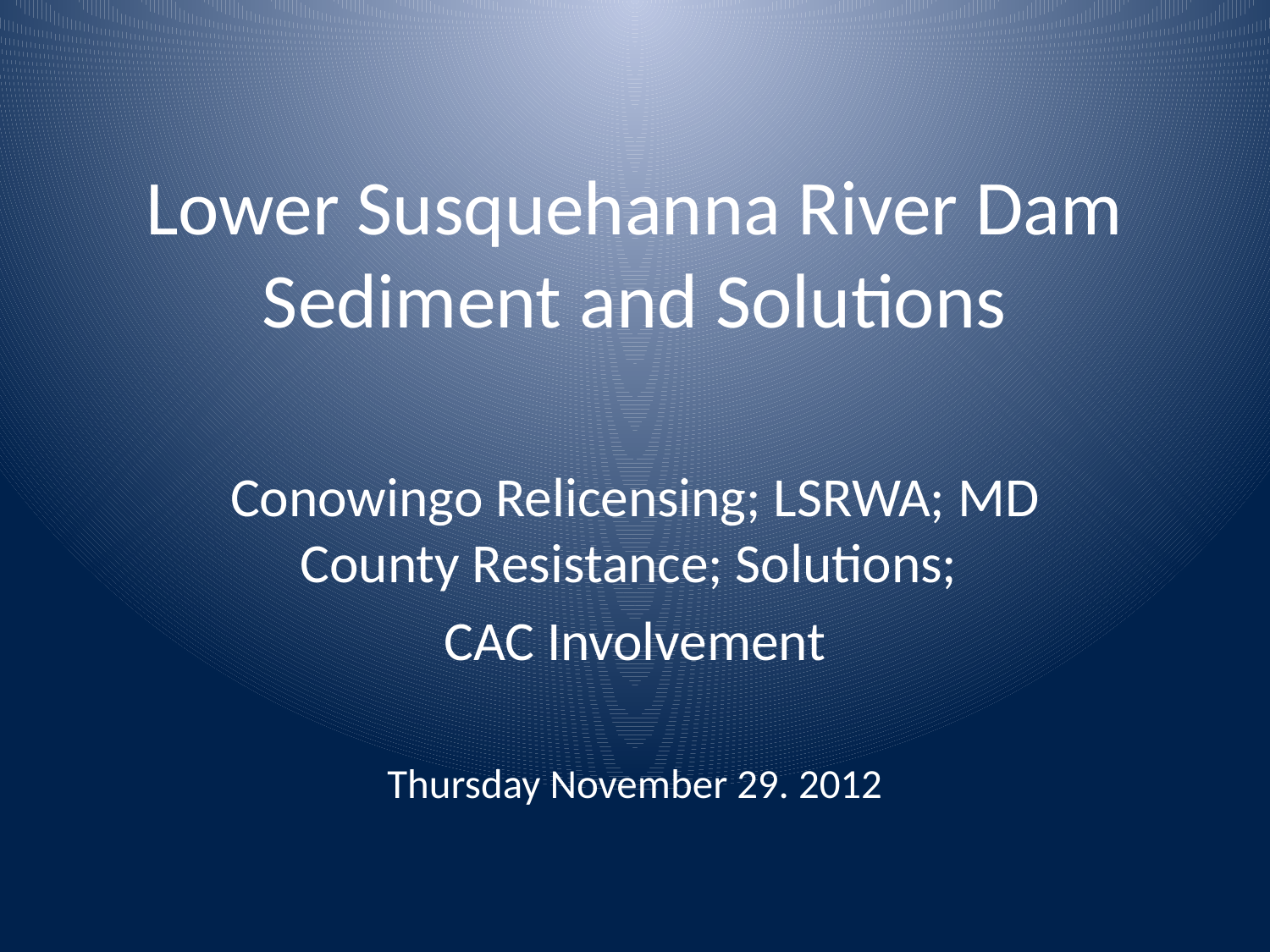

# Lower Susquehanna River Dam Sediment and Solutions
Conowingo Relicensing; LSRWA; MD County Resistance; Solutions;
CAC Involvement

Thursday November 29. 2012